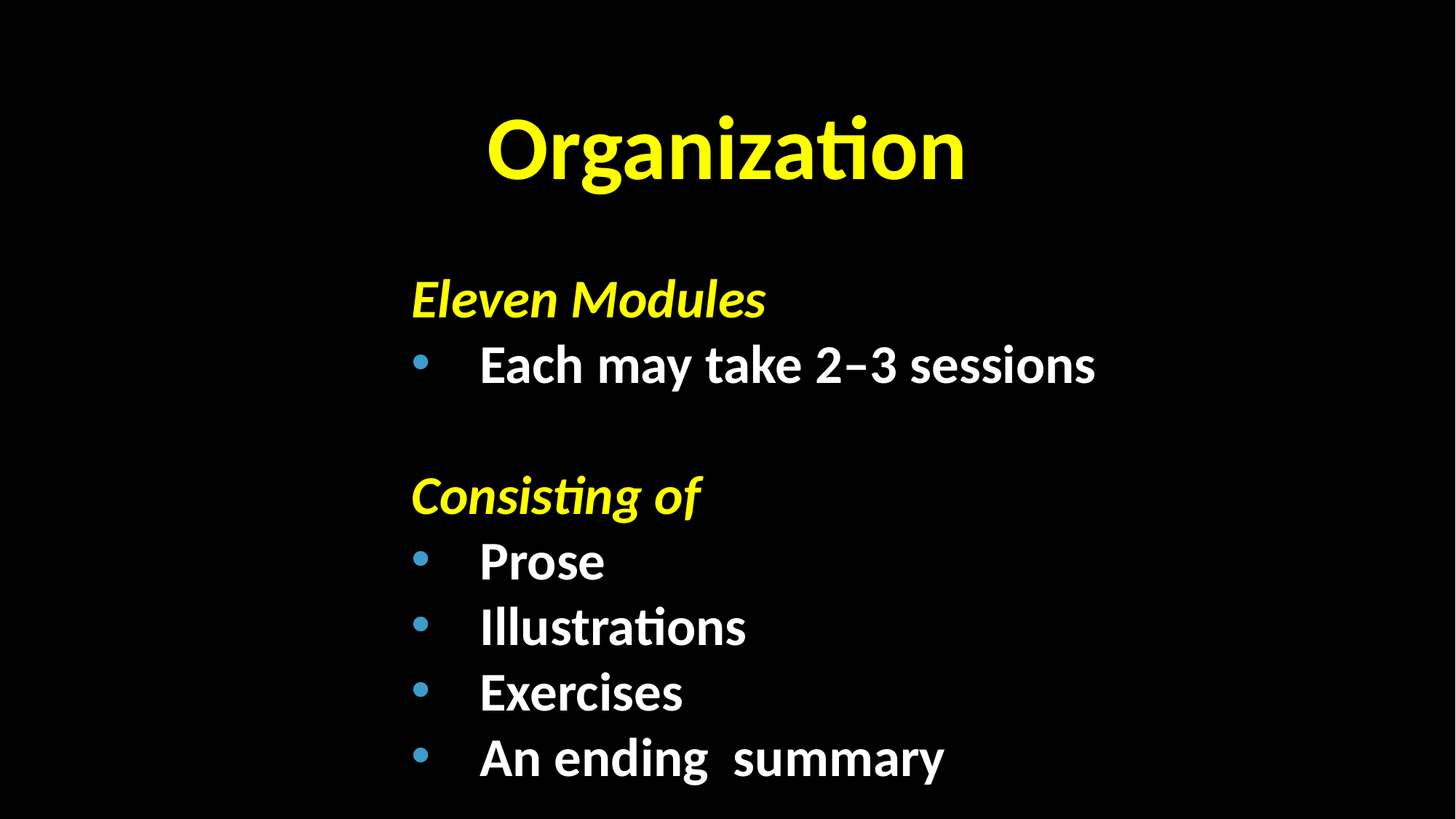

Organization

Eleven Modules
Each may take 2–3 sessions

Consisting of
Prose
Illustrations
Exercises
An ending  summary